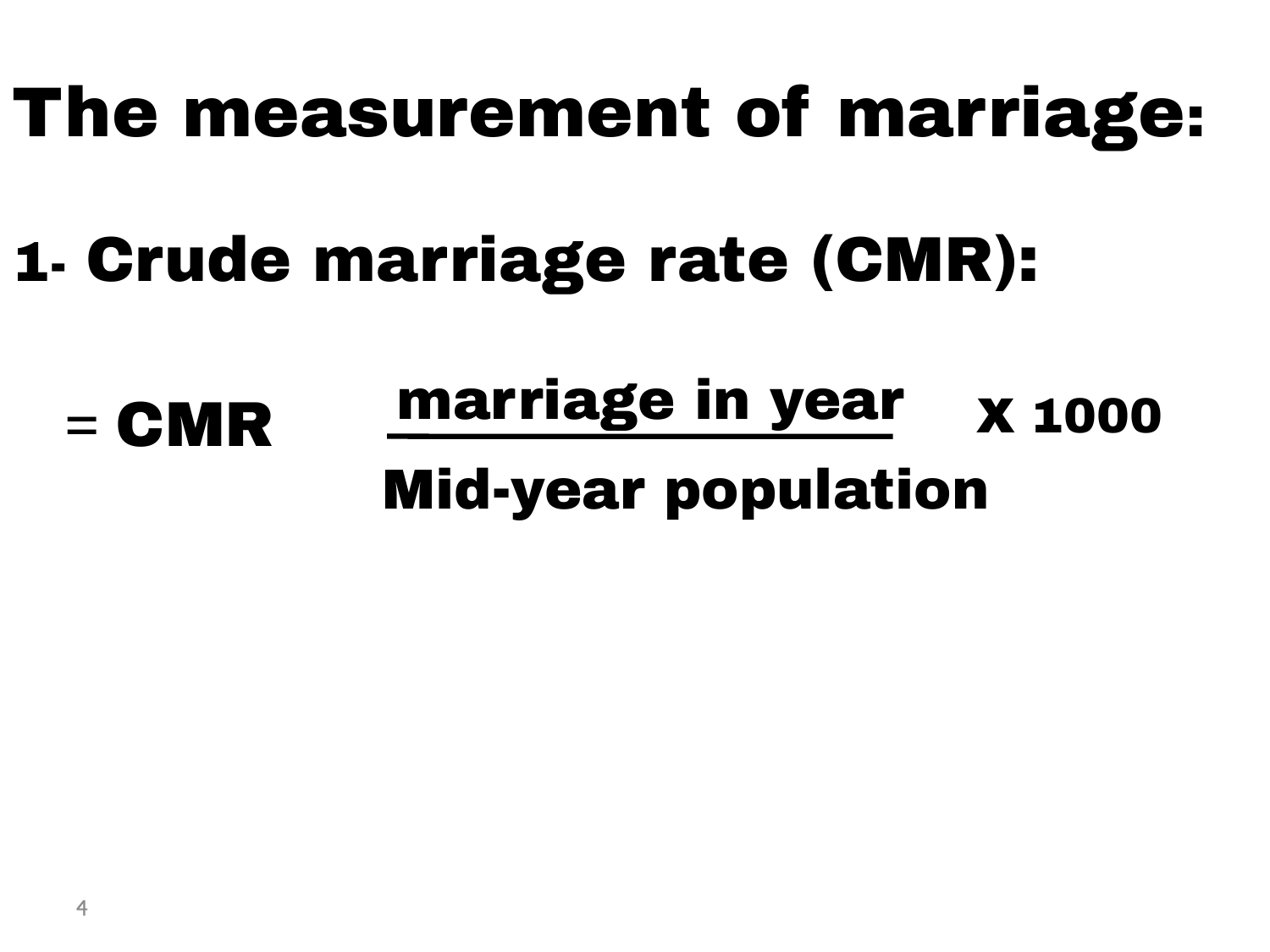

The measurement of marriage:

1- Crude marriage rate (CMR):

marriage in year
CMR =
X 1000
Mid-year population
4